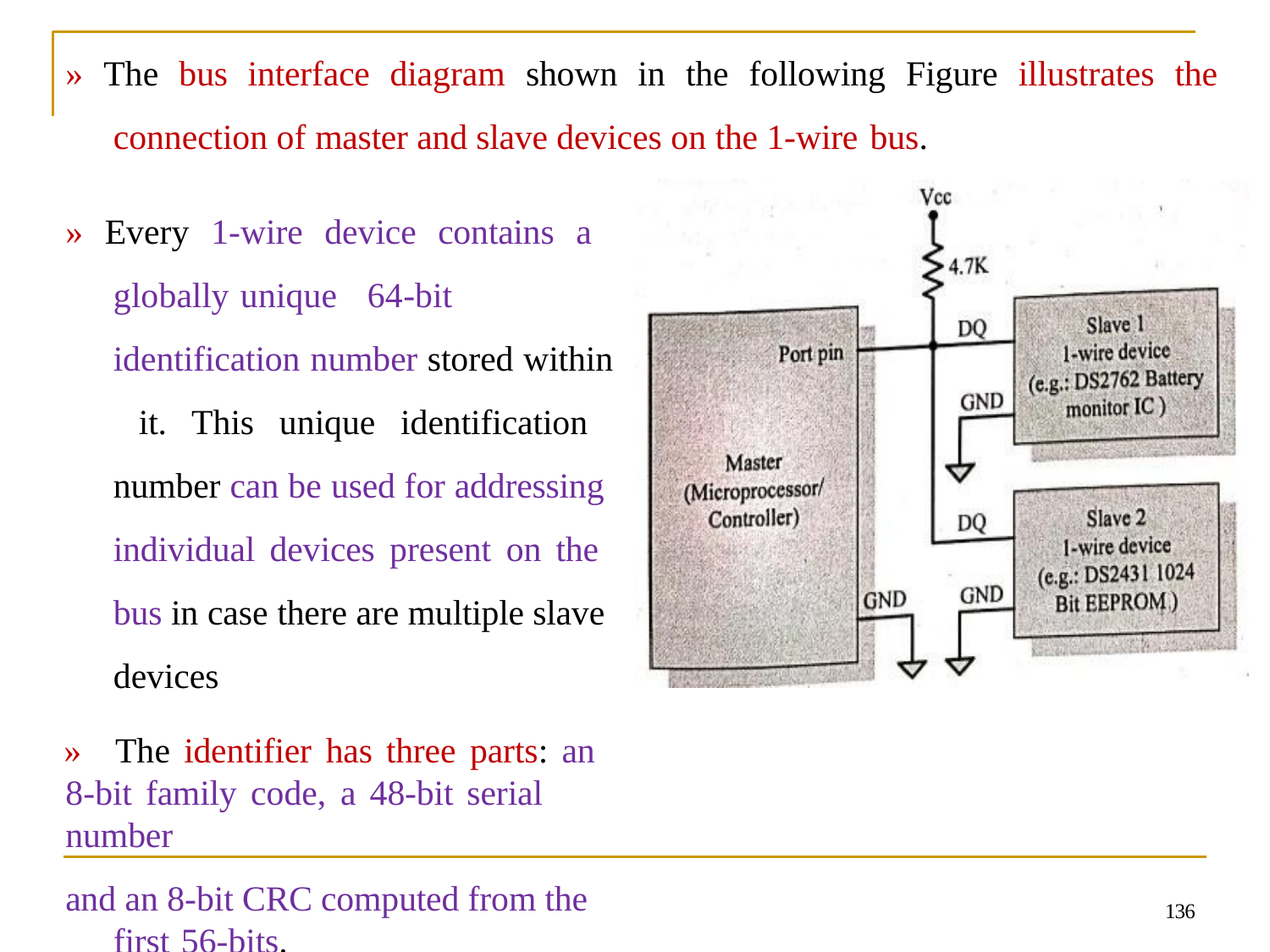

» The bus interface diagram shown in the following Figure illustrates the  connection of master and slave devices on the 1-wire bus.
» Every 1-wire device contains a  globally	unique	64-bit  identification number stored within  it. This unique identification  number can be used for addressing  individual devices present on the  bus in case there are multiple slave  devices
»	The identifier has three parts: an 8-bit family code, a 48-bit serial number
and an 8-bit CRC computed from the first 56-bits.

136